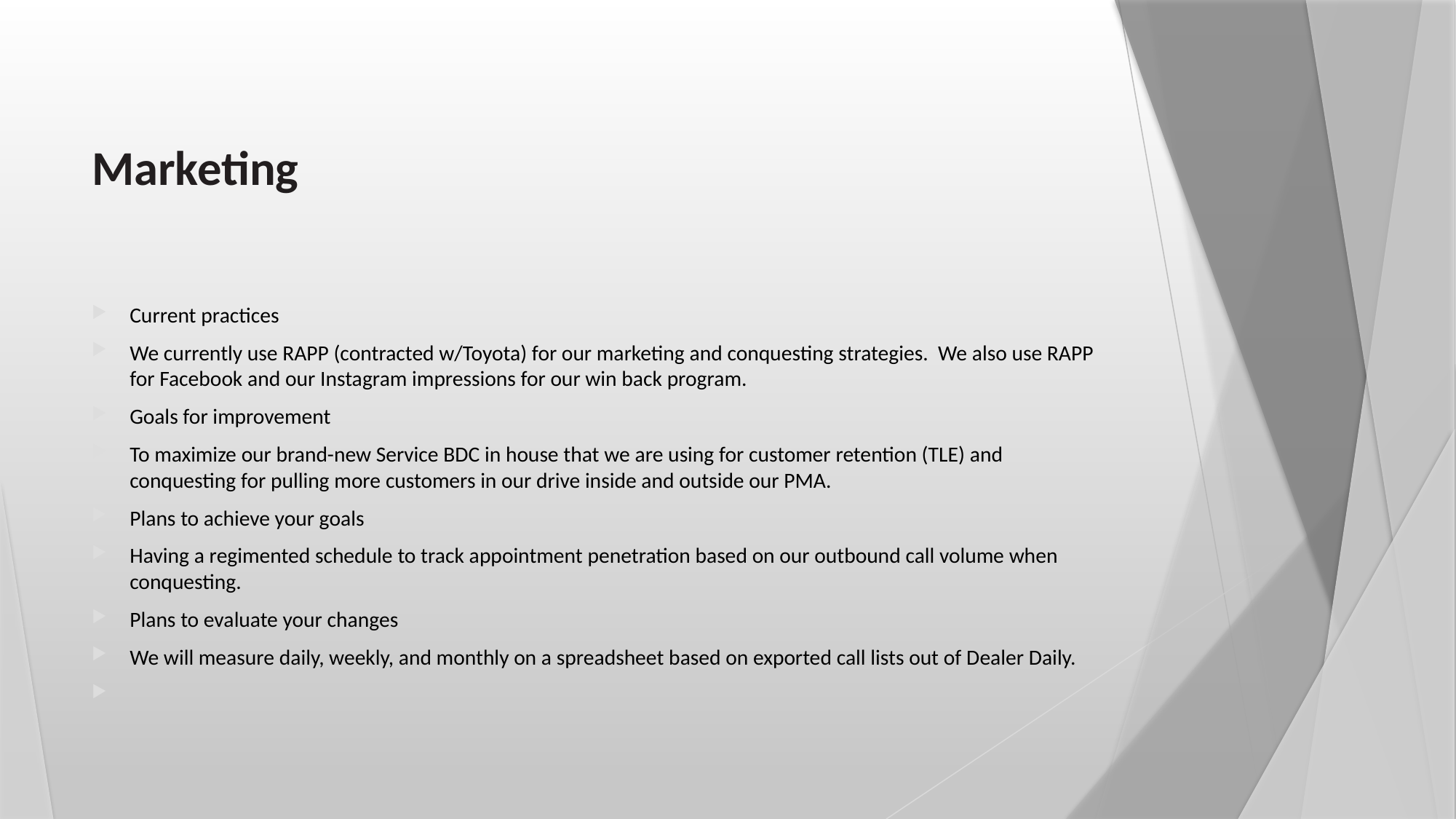

# Marketing

Current practices
We currently use RAPP (contracted w/Toyota) for our marketing and conquesting strategies.  We also use RAPP for Facebook and our Instagram impressions for our win back program.
Goals for improvement
To maximize our brand-new Service BDC in house that we are using for customer retention (TLE) and conquesting for pulling more customers in our drive inside and outside our PMA.
Plans to achieve your goals
Having a regimented schedule to track appointment penetration based on our outbound call volume when conquesting.
Plans to evaluate your changes
We will measure daily, weekly, and monthly on a spreadsheet based on exported call lists out of Dealer Daily.